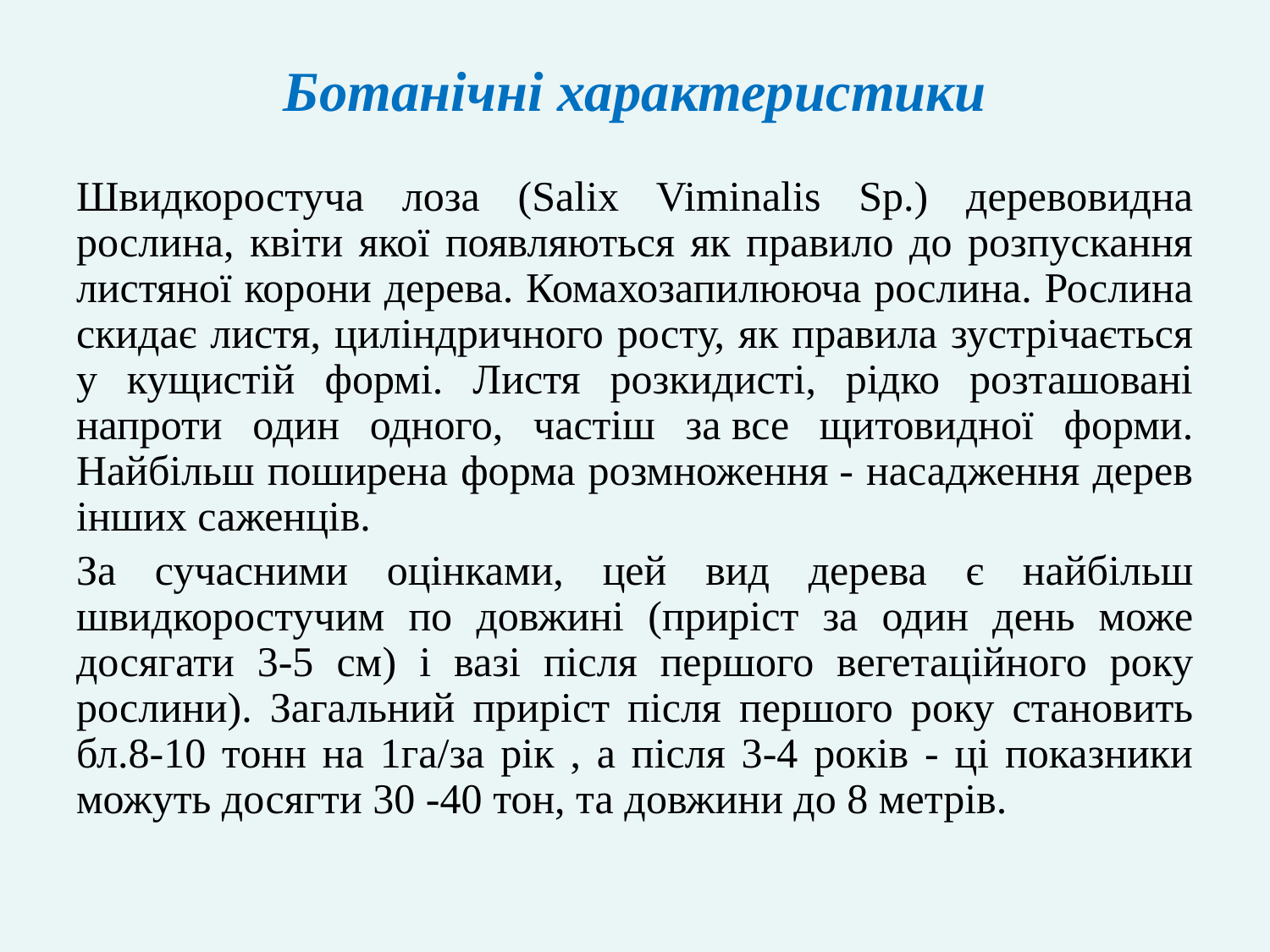

# Ботанічні характеристики
Швидкоростуча лоза (Salix Viminalis Sp.) деревовидна рослина, квіти якої появляються як правило до розпускання листяної корони дерева. Комахозапилююча рослина. Рослина скидає листя, циліндричного росту, як правила зустрічається у кущистій формі. Листя розкидисті, рідко розташовані напроти один одного, частіш за все щитовидної форми. Найбільш поширена форма розмноження - насадження дерев інших саженців.
За сучасними оцінками, цей вид дерева є найбільш швидкоростучим по довжині (приріст за один день може досягати 3-5 см) і вазі після першого вегетаційного року рослини). Загальний приріст після першого року становить бл.8-10 тонн на 1га/за рік , а після 3-4 років - ці показники можуть досягти 30 -40 тон, та довжини до 8 метрів.